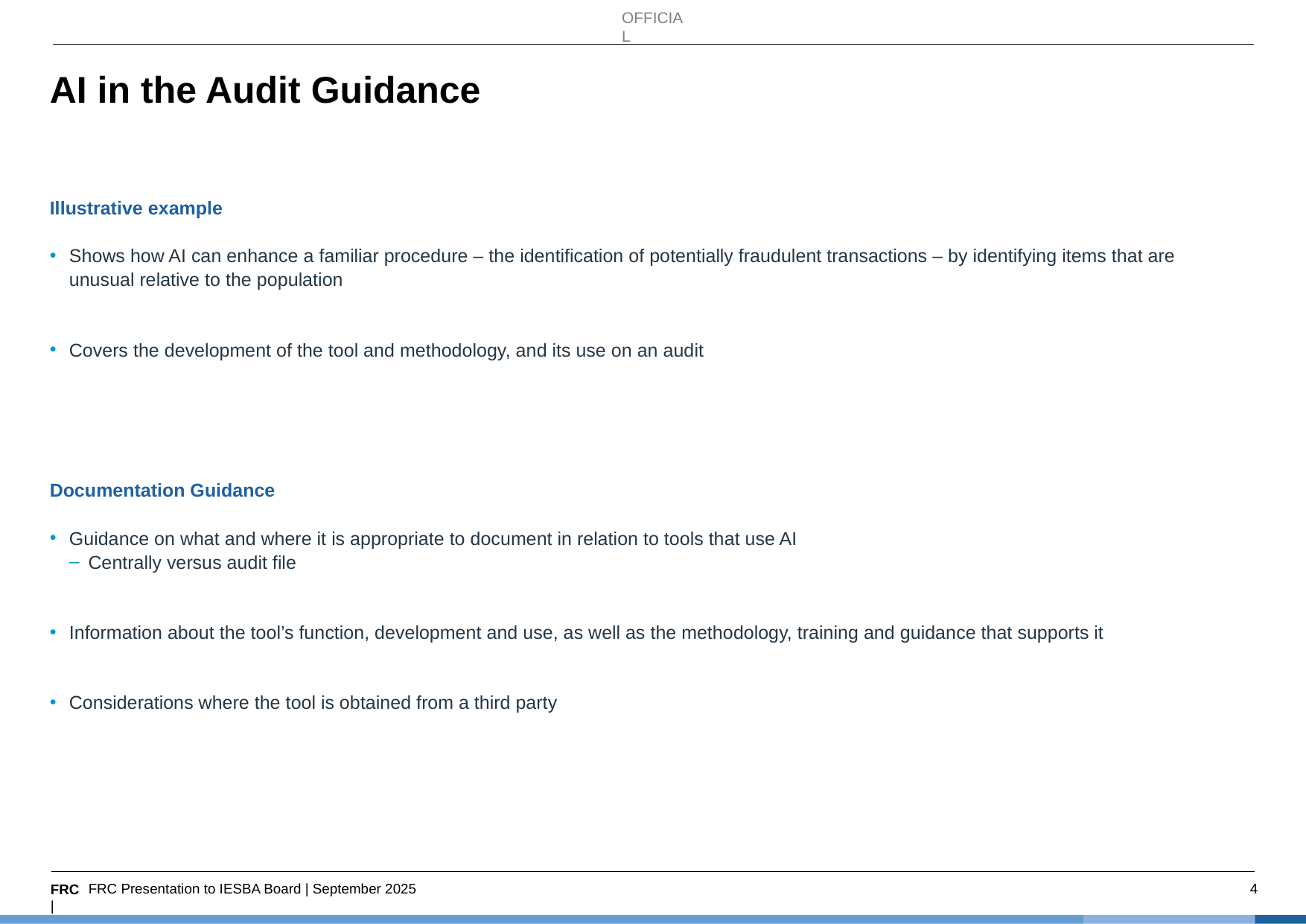

# AI in the Audit Guidance
Illustrative example

Shows how AI can enhance a familiar procedure – the identification of potentially fraudulent transactions – by identifying items that are unusual relative to the population

Covers the development of the tool and methodology, and its use on an audit

Documentation Guidance

Guidance on what and where it is appropriate to document in relation to tools that use AI
Centrally versus audit file

Information about the tool’s function, development and use, as well as the methodology, training and guidance that supports it

Considerations where the tool is obtained from a third party

FRC Presentation to IESBA Board | September 2025
4